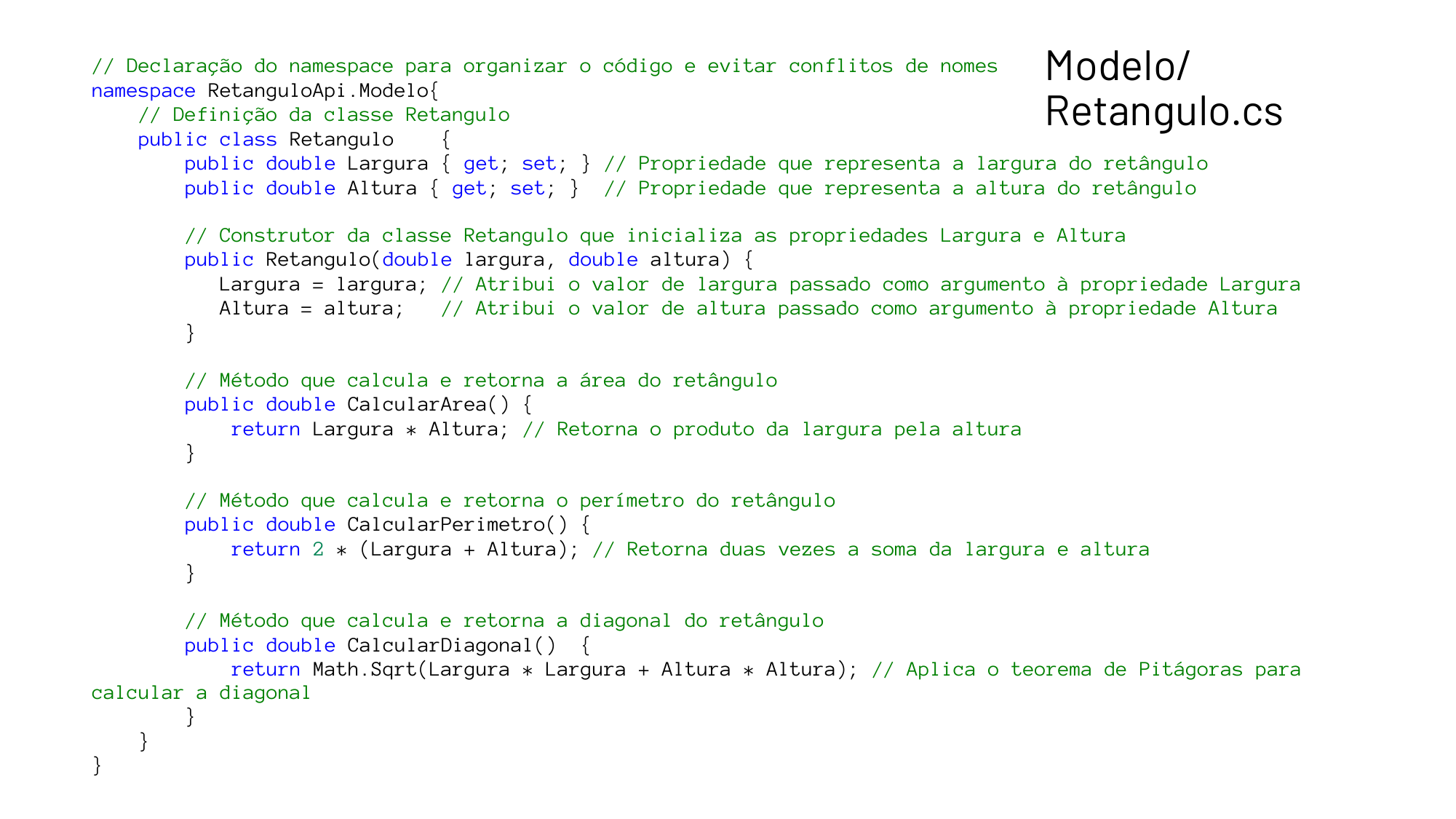

# Modelo/Retangulo.cs
// Declaração do namespace para organizar o código e evitar conflitos de nomes
namespace RetanguloApi.Modelo{
    // Definição da classe Retangulo
    public class Retangulo    {
        public double Largura { get; set; } // Propriedade que representa a largura do retângulo
        public double Altura { get; set; }  // Propriedade que representa a altura do retângulo
        // Construtor da classe Retangulo que inicializa as propriedades Largura e Altura
        public Retangulo(double largura, double altura) {
           Largura = largura; // Atribui o valor de largura passado como argumento à propriedade Largura
           Altura = altura;   // Atribui o valor de altura passado como argumento à propriedade Altura
        }
        // Método que calcula e retorna a área do retângulo
        public double CalcularArea() {
            return Largura * Altura; // Retorna o produto da largura pela altura
        }
        // Método que calcula e retorna o perímetro do retângulo
        public double CalcularPerimetro() {
            return 2 * (Largura + Altura); // Retorna duas vezes a soma da largura e altura
        }
        // Método que calcula e retorna a diagonal do retângulo
        public double CalcularDiagonal()  {
            return Math.Sqrt(Largura * Largura + Altura * Altura); // Aplica o teorema de Pitágoras para calcular a diagonal
        }
    }
}